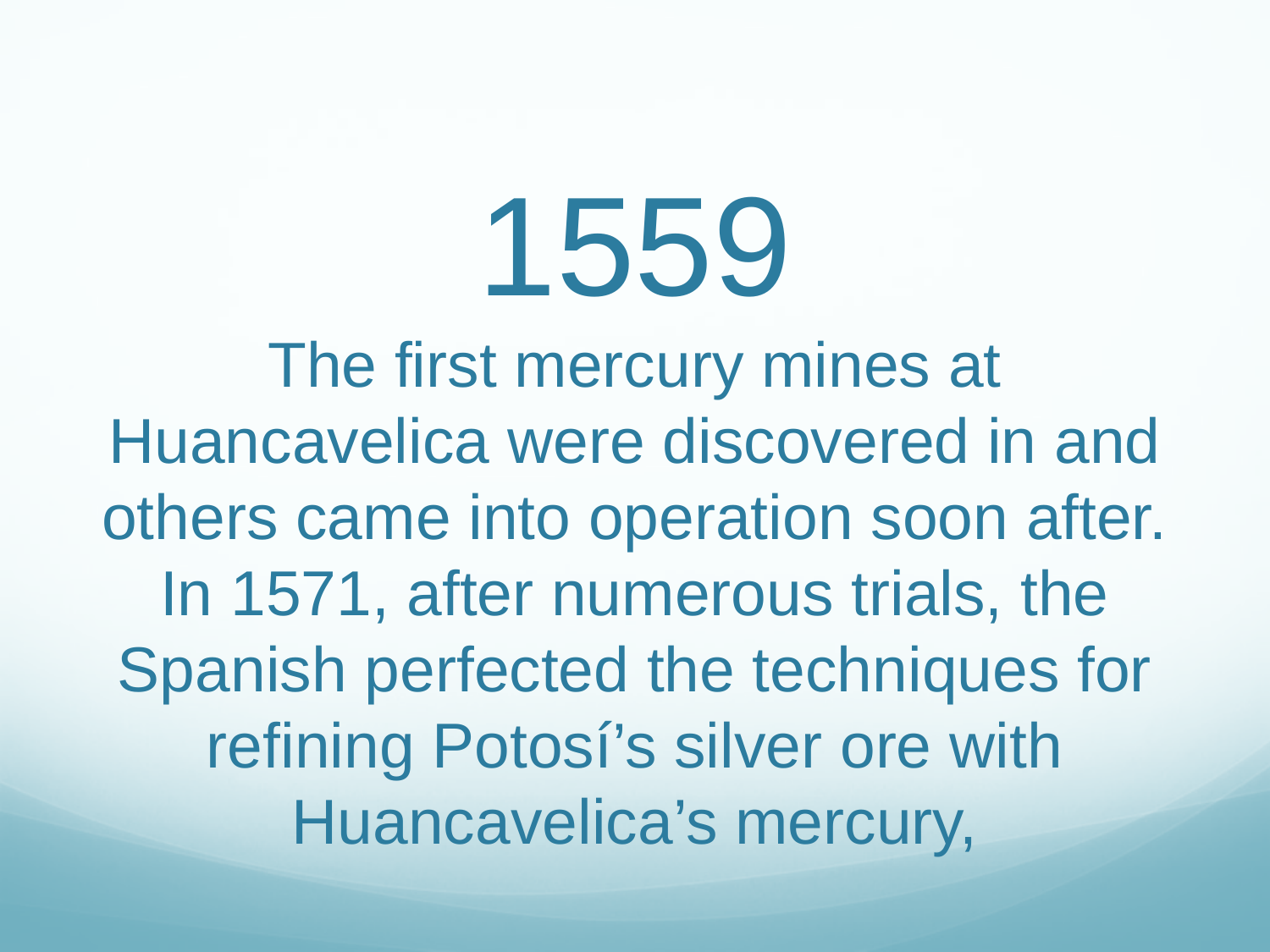

# 1559 The first mercury mines at Huancavelica were discovered in and others came into operation soon after. In 1571, after numerous trials, the Spanish perfected the techniques for refining Potosí’s silver ore with Huancavelica’s mercury,